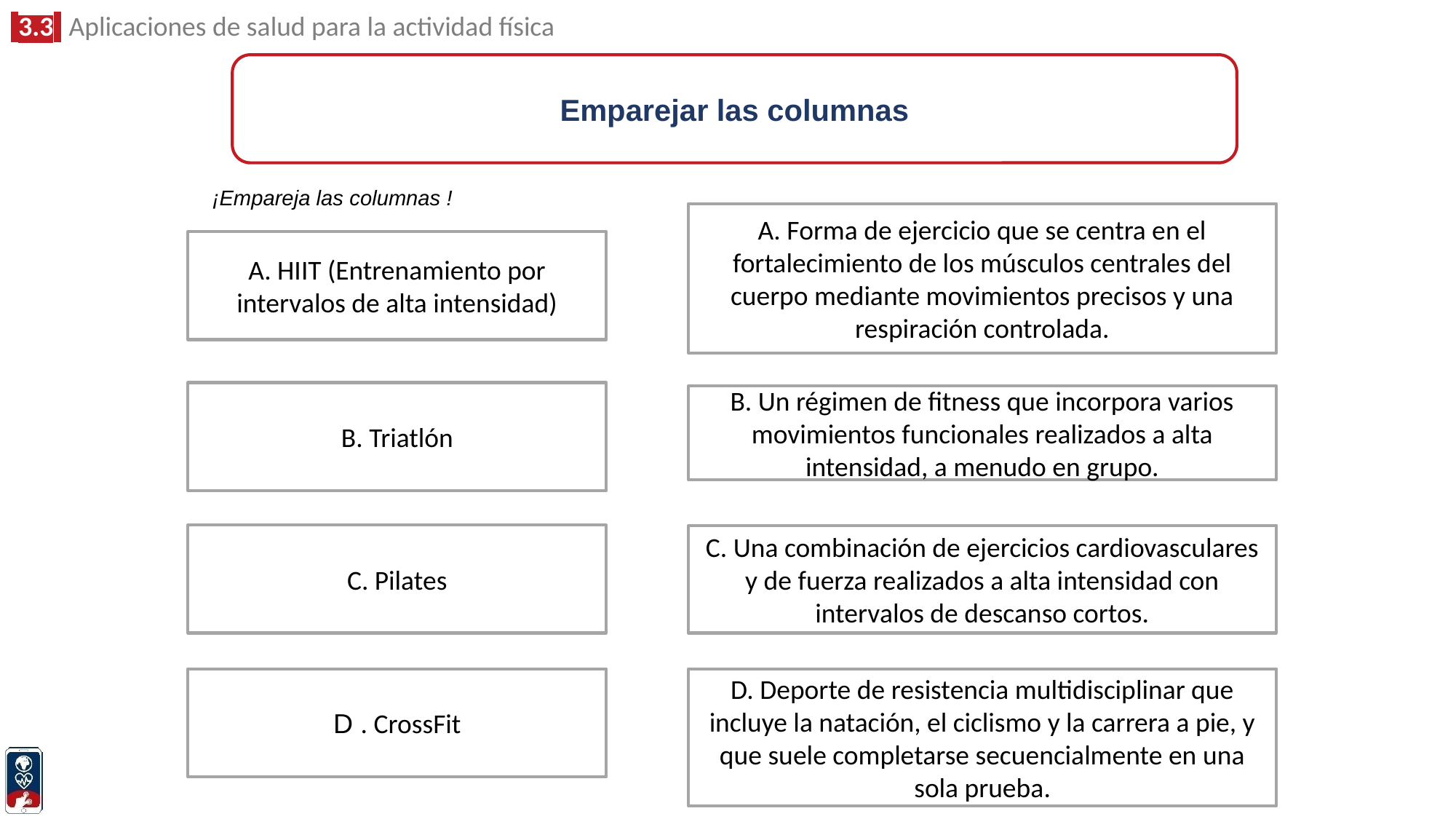

Emparejar las columnas
¡Empareja las columnas !
A. Forma de ejercicio que se centra en el fortalecimiento de los músculos centrales del cuerpo mediante movimientos precisos y una respiración controlada.
A. HIIT (Entrenamiento por intervalos de alta intensidad)
B. Triatlón
B. Un régimen de fitness que incorpora varios movimientos funcionales realizados a alta intensidad, a menudo en grupo.
C. Pilates
C. Una combinación de ejercicios cardiovasculares y de fuerza realizados a alta intensidad con intervalos de descanso cortos.
D . CrossFit
D. Deporte de resistencia multidisciplinar que incluye la natación, el ciclismo y la carrera a pie, y que suele completarse secuencialmente en una sola prueba.